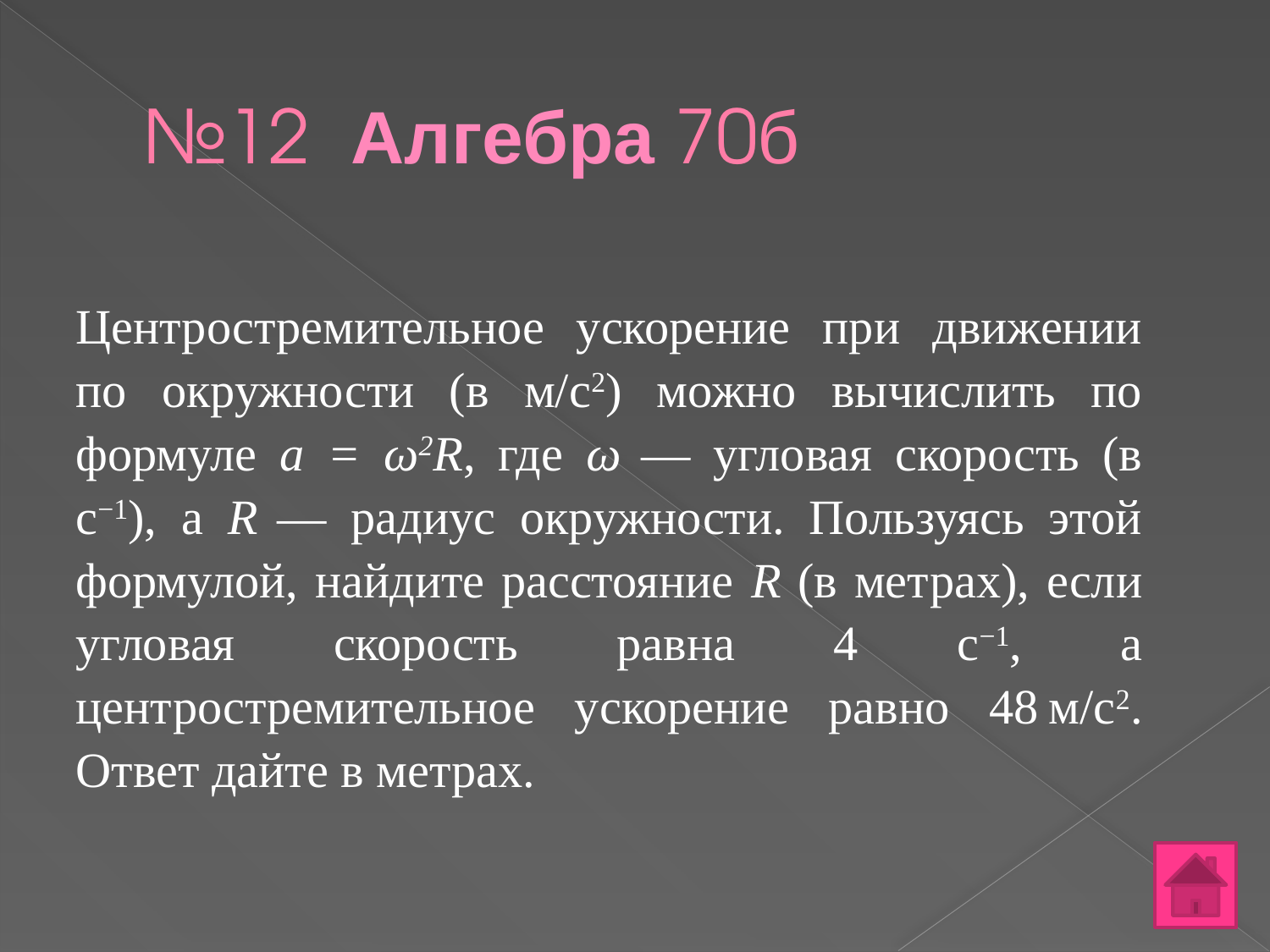

# №12  Алгебра 70б
Центростремительное ускорение при движении по окружности (в м/с2) можно вычислить по формуле a = ω2R, где ω  — угловая скорость (в с−1), а R  — радиус окружности. Пользуясь этой формулой, найдите расстояние R (в метрах), если угловая скорость равна 4 с−1, а центростремительное ускорение равно 48 м/с2. Ответ дайте в метрах.